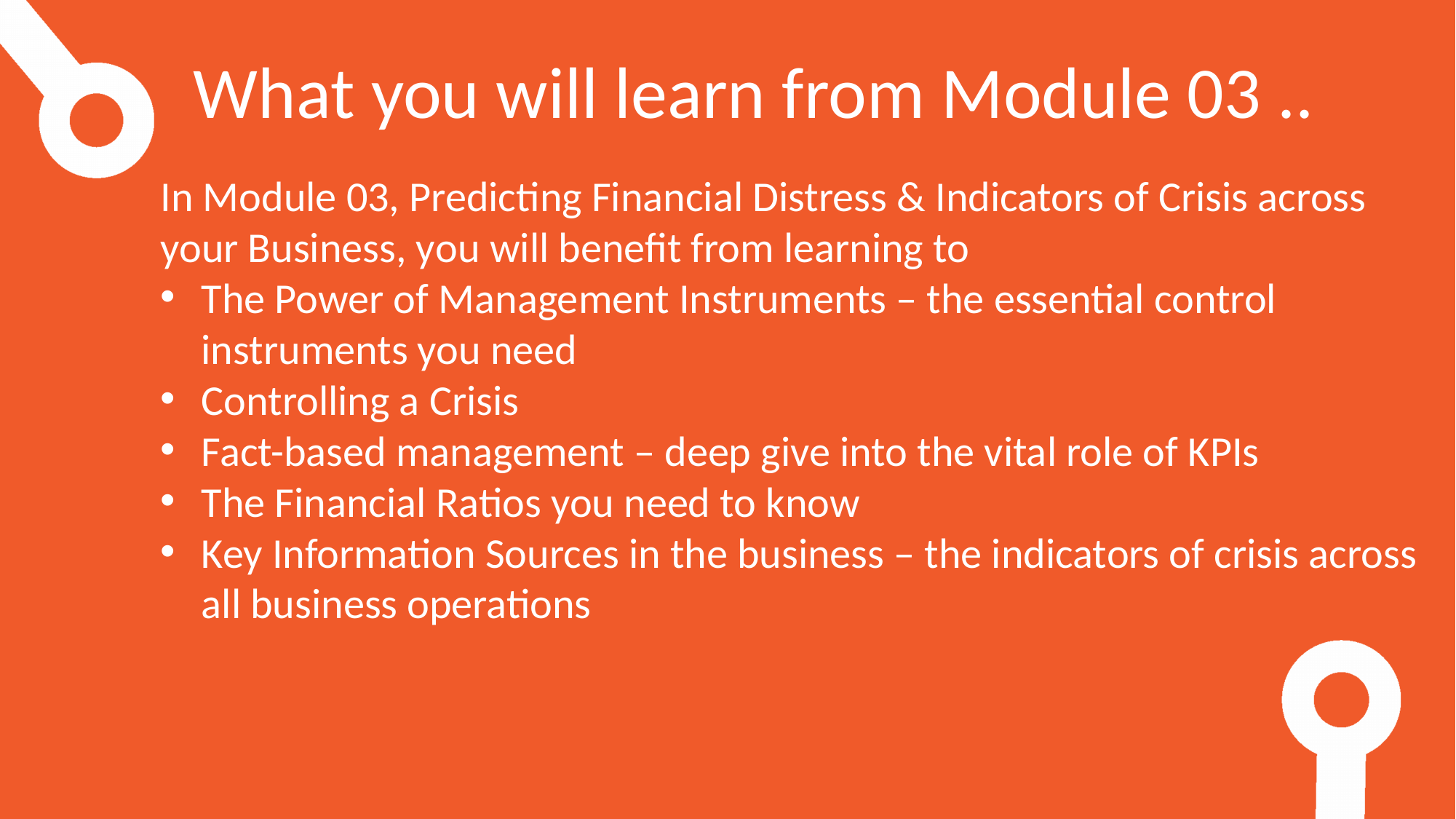

What you will learn from Module 03 ..

In Module 03, Predicting Financial Distress & Indicators of Crisis across your Business, you will benefit from learning to
The Power of Management Instruments – the essential control instruments you need
Controlling a Crisis
Fact-based management – deep give into the vital role of KPIs
The Financial Ratios you need to know
Key Information Sources in the business – the indicators of crisis across all business operations